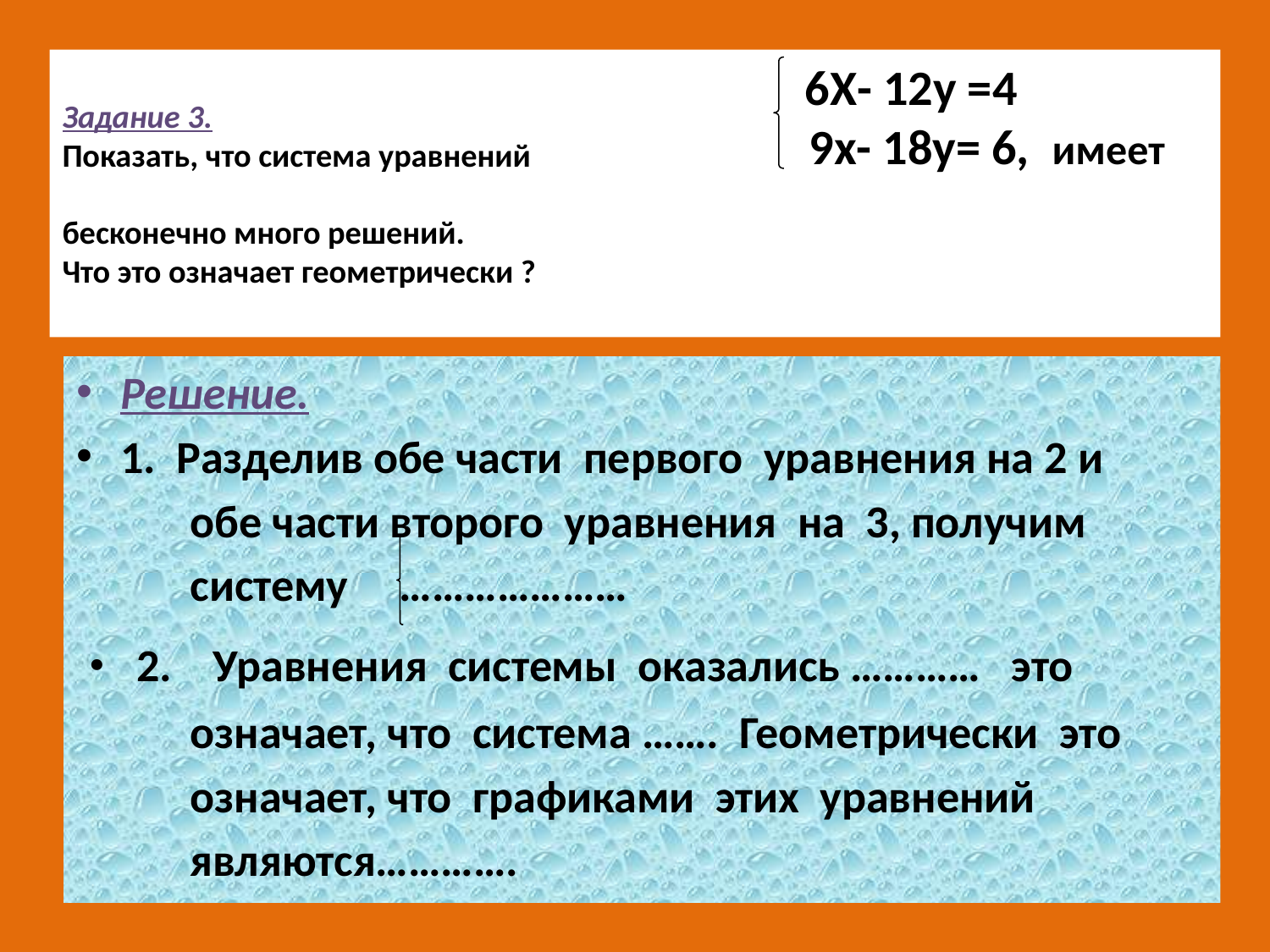

# Задание 3. Показать, что система уравнений бесконечно много решений. Что это означает геометрически ?
 6Х- 12у =4
 9х- 18у= 6,  имеет

Решение.
1.  Разделив обе части  первого  уравнения на 2 и
           обе части второго  уравнения  на  3, получим
           систему     …………………
 ·   2.    Уравнения  системы  оказались …………   это
           означает, что  система …….  Геометрически  это
           означает, что  графиками  этих  уравнений
           являются………….